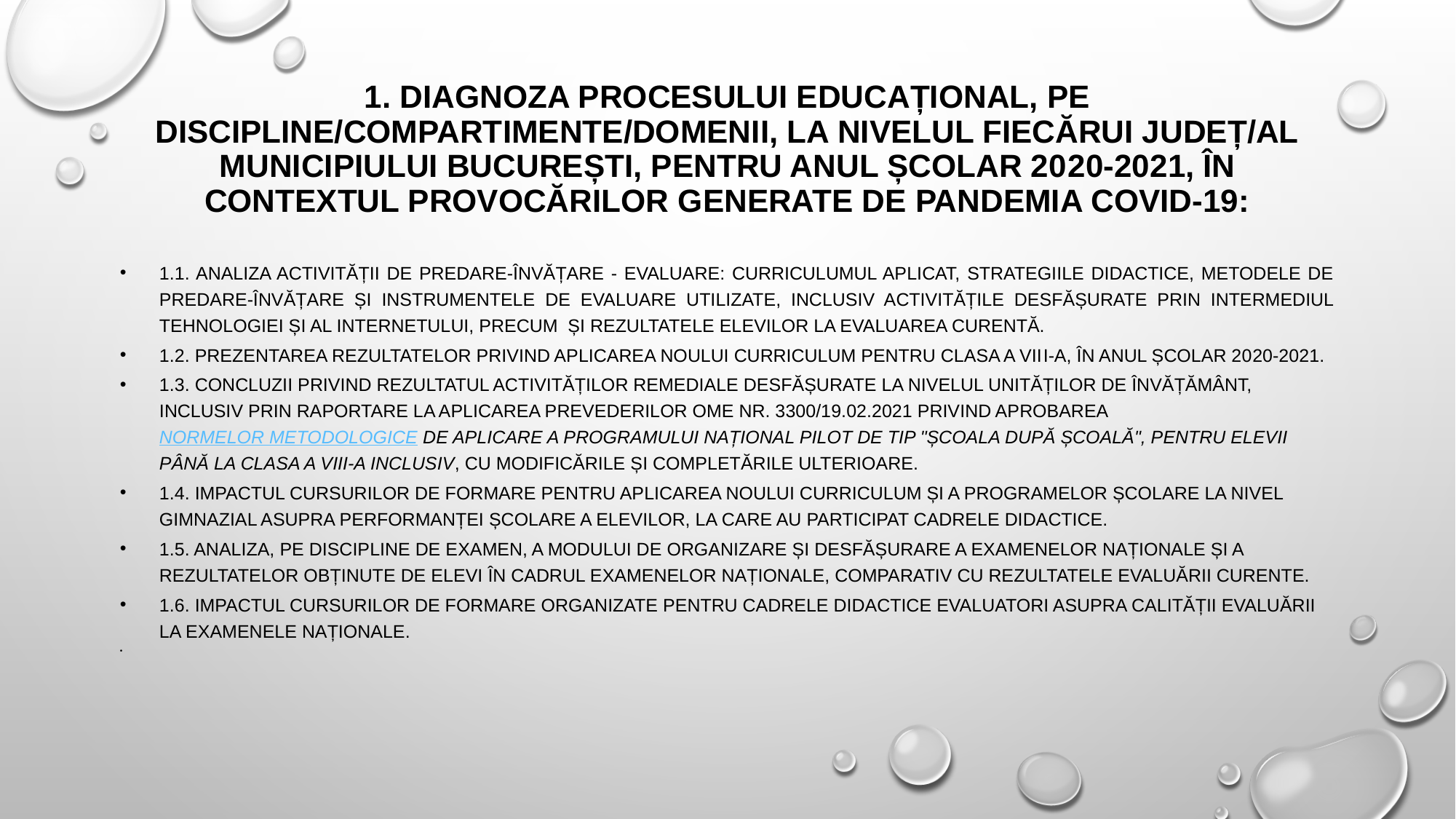

# 1. Diagnoza procesului educațional, pe discipline/compartimente/domenii, la nivelul fiecărui județ/al municipiului București, pentru anul școlar 2020-2021, în contextul provocărilor generate de pandemia COVID-19:
1.1. Analiza Activității De Predare-învățare - Evaluare: Curriculumul Aplicat, Strategiile Didactice, Metodele De Predare-învățare Și Instrumentele De Evaluare Utilizate, Inclusiv Activitățile Desfășurate Prin Intermediul Tehnologiei Și Al Internetului, Precum  Și Rezultatele Elevilor La Evaluarea Curentă.
1.2. Prezentarea Rezultatelor Privind Aplicarea Noului Curriculum Pentru Clasa A Viii-a, În Anul Școlar 2020-2021.
1.3. Concluzii Privind Rezultatul Activităților Remediale Desfășurate La Nivelul Unităților De Învățământ, Inclusiv Prin Raportare La Aplicarea Prevederilor Ome Nr. 3300/19.02.2021 Privind Aprobarea Normelor Metodologice De Aplicare A Programului Național Pilot De Tip "Școala După Școală", Pentru Elevii Până La Clasa A Viii-a Inclusiv, Cu Modificările Și Completările Ulterioare.
1.4. Impactul Cursurilor De Formare Pentru Aplicarea Noului Curriculum Și A Programelor Școlare La Nivel Gimnazial Asupra Performanței Școlare A Elevilor, La Care Au Participat Cadrele Didactice.
1.5. Analiza, Pe Discipline De Examen, A Modului De Organizare Și Desfășurare A Examenelor Naționale Și A Rezultatelor Obținute De Elevi În Cadrul Examenelor Naționale, Comparativ Cu Rezultatele Evaluării Curente.
1.6. Impactul Cursurilor De Formare Organizate Pentru Cadrele Didactice Evaluatori Asupra Calității Evaluării La Examenele Naționale.